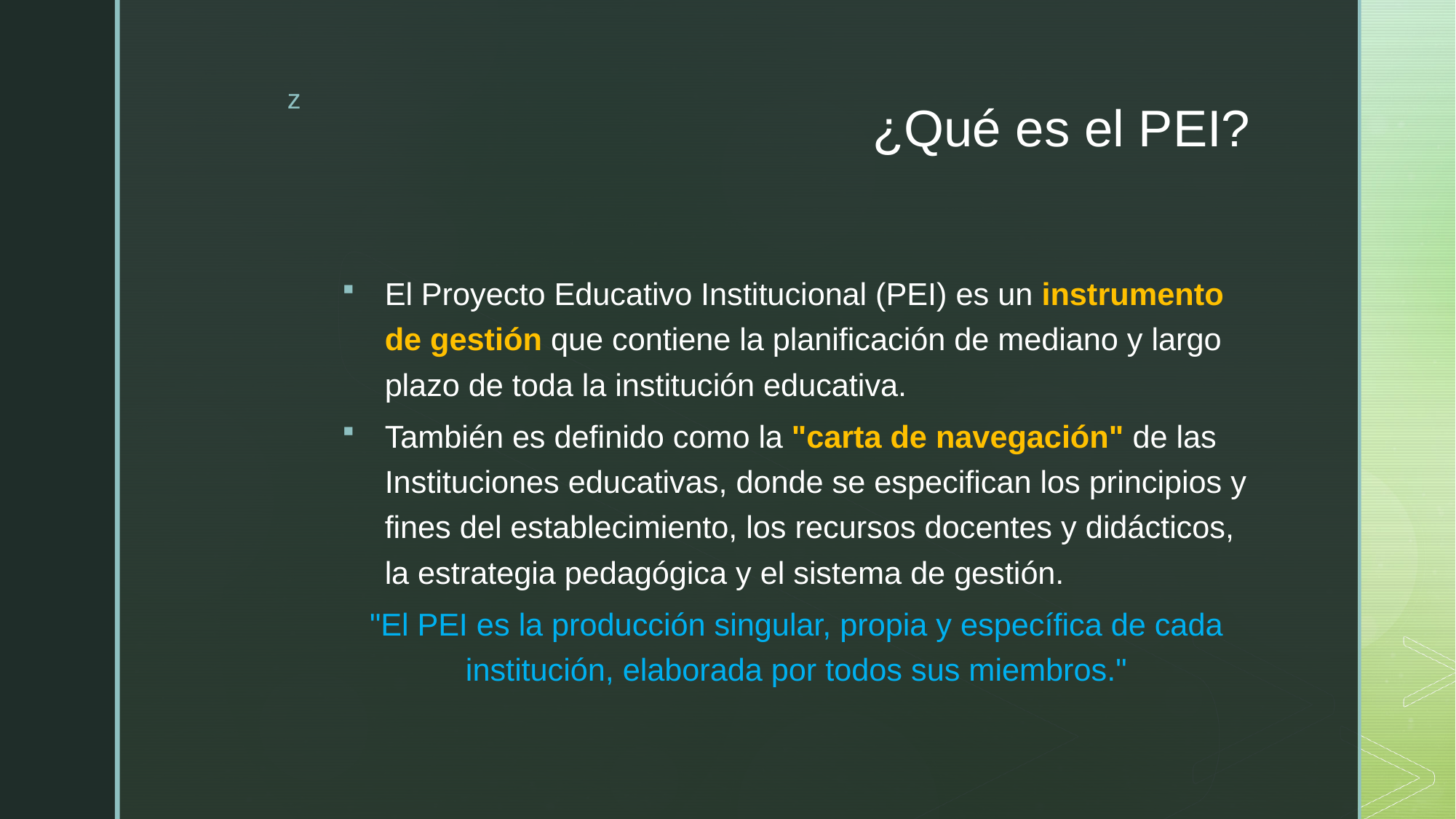

# ¿Qué es el PEI?

El Proyecto Educativo Institucional (PEI) es un instrumento de gestión que contiene la planificación de mediano y largo plazo de toda la institución educativa.
También es definido como la "carta de navegación" de las Instituciones educativas, donde se especifican los principios y fines del establecimiento, los recursos docentes y didácticos, la estrategia pedagógica y el sistema de gestión.
"El PEI es la producción singular, propia y específica de cada institución, elaborada por todos sus miembros."